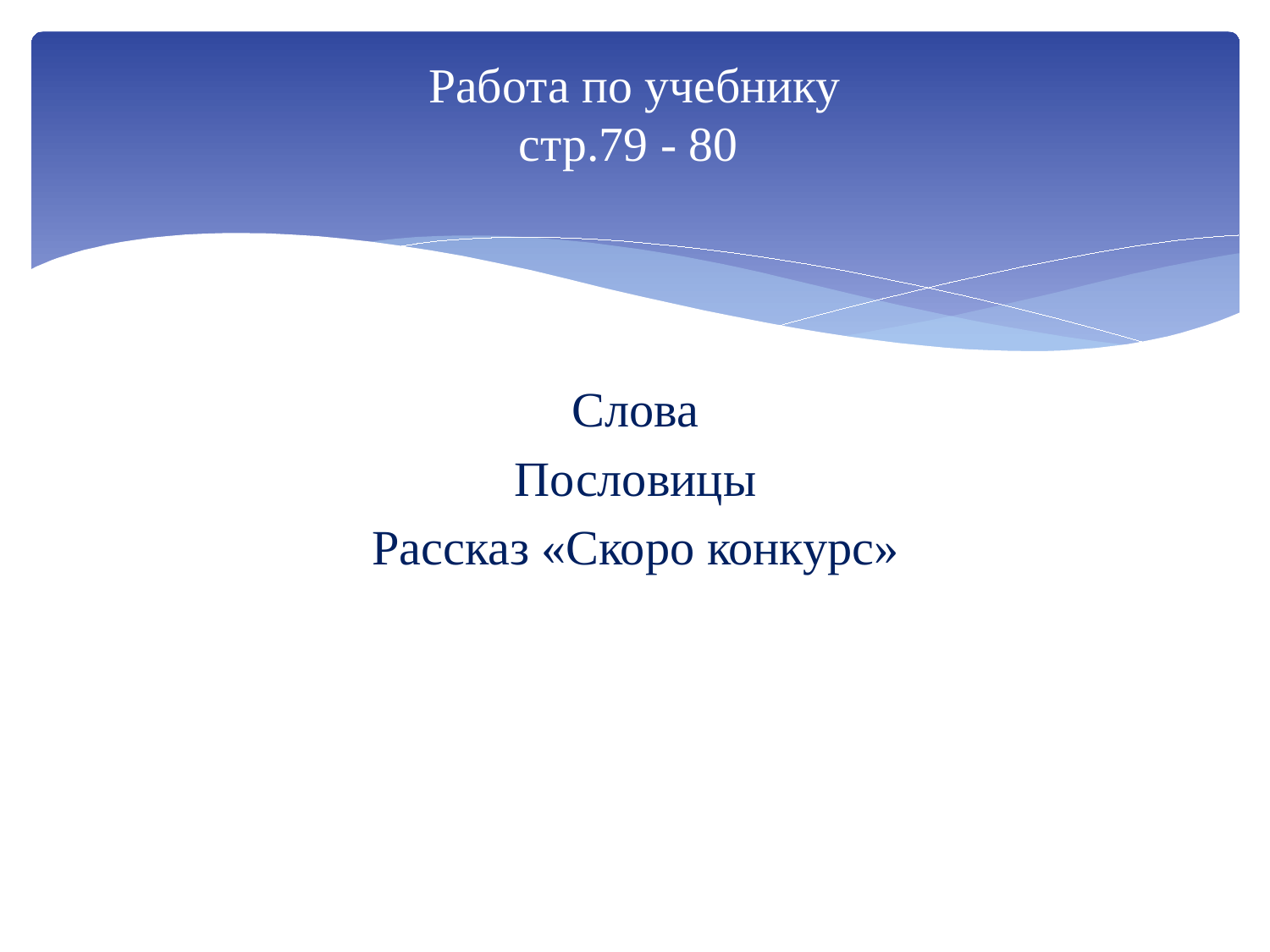

# Работа по учебнику стр.79 - 80
Слова
Пословицы
Рассказ «Скоро конкурс»